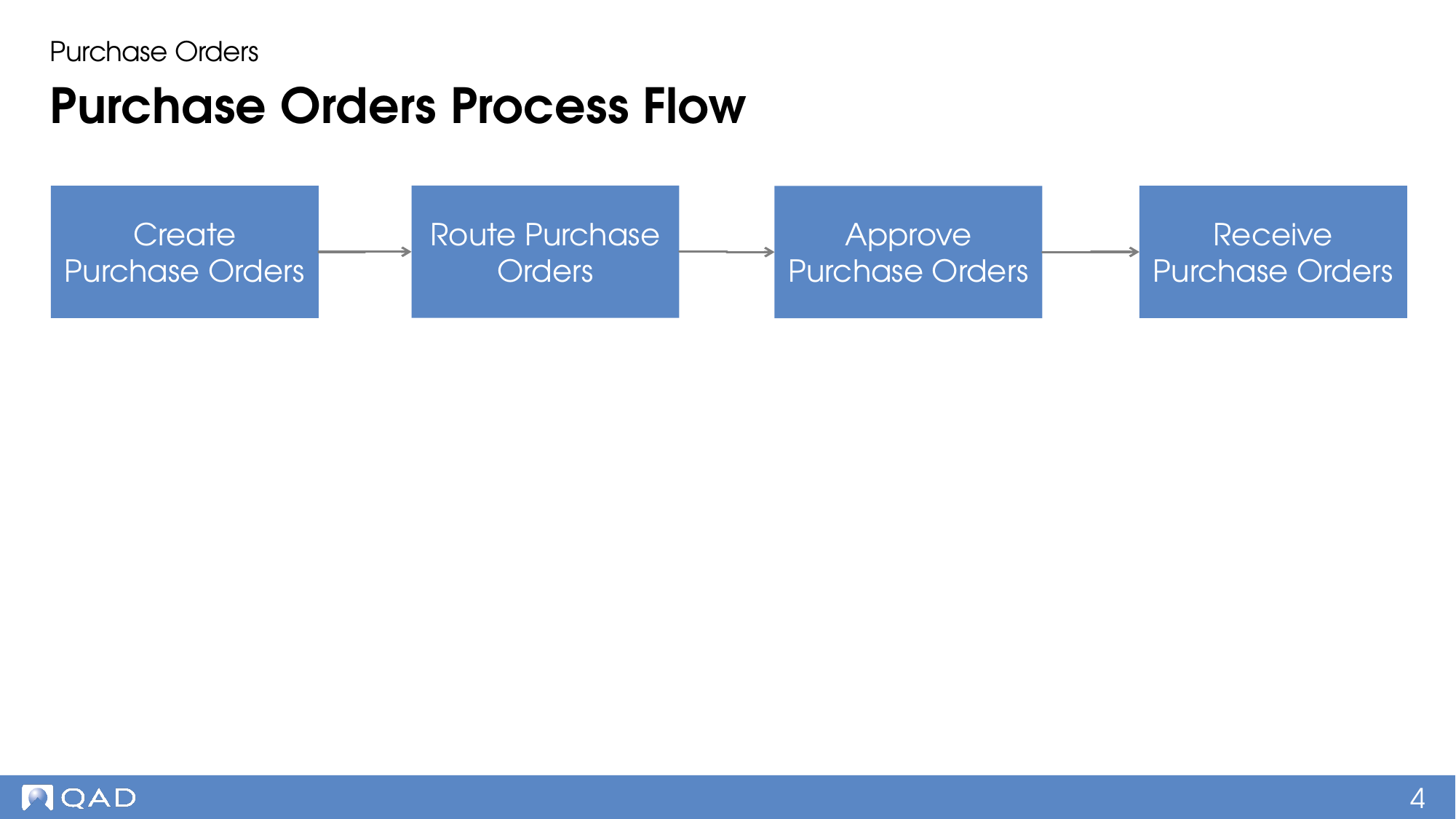

Purchase Orders
# Purchase Orders Process Flow
Route Purchase Orders
Create Purchase Orders
Receive Purchase Orders
Approve Purchase Orders
4